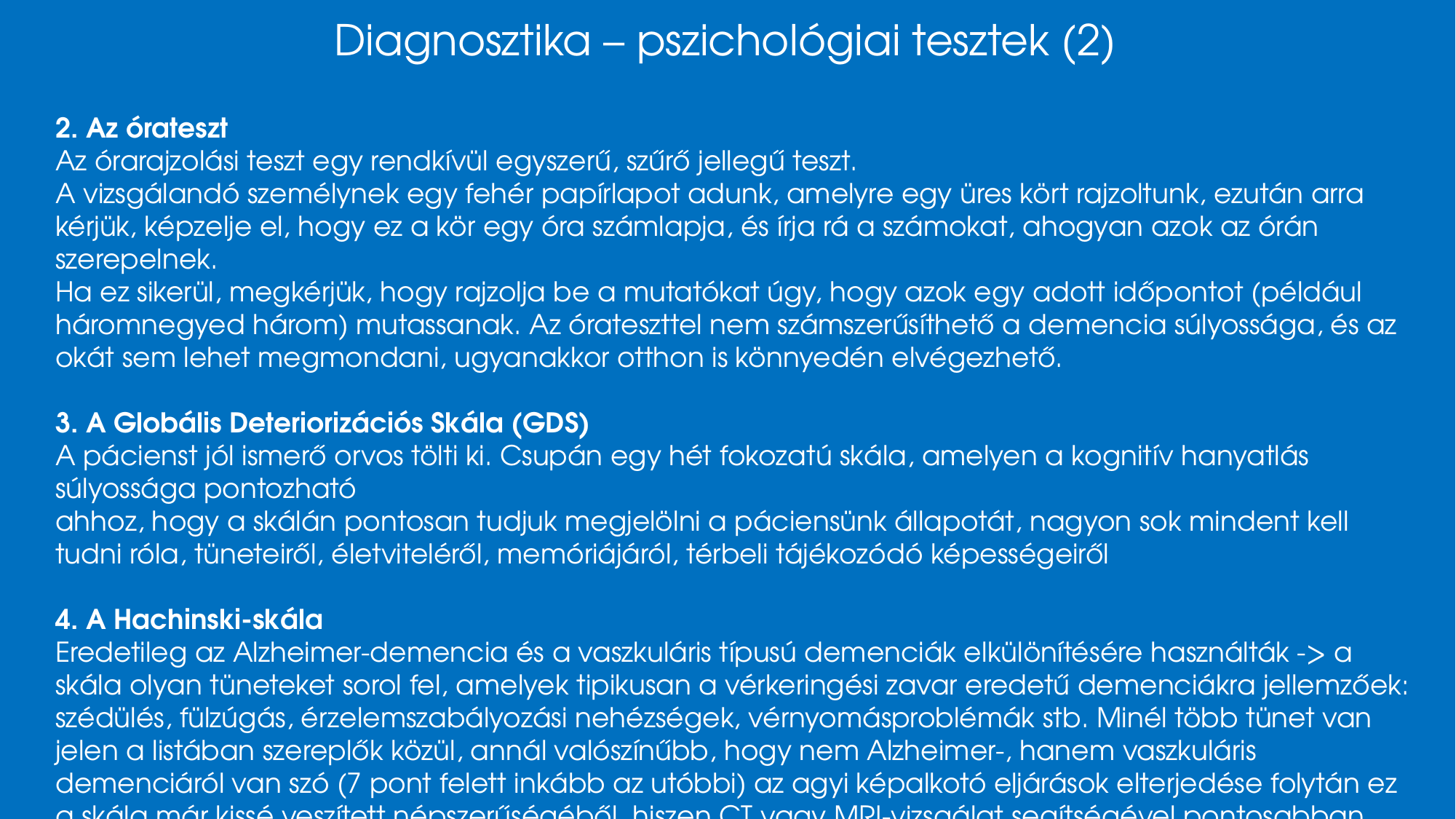

Diagnosztika – pszichológiai tesztek (2)
21
2. Az órateszt
Az órarajzolási teszt egy rendkívül egyszerű, szűrő jellegű teszt.
A vizsgálandó személynek egy fehér papírlapot adunk, amelyre egy üres kört rajzoltunk, ezután arra kérjük, képzelje el, hogy ez a kör egy óra számlapja, és írja rá a számokat, ahogyan azok az órán szerepelnek.
Ha ez sikerül, megkérjük, hogy rajzolja be a mutatókat úgy, hogy azok egy adott időpontot (például háromnegyed három) mutassanak. Az órateszttel nem számszerűsíthető a demencia súlyossága, és az okát sem lehet megmondani, ugyanakkor otthon is könnyedén elvégezhető.

3. A Globális Deteriorizációs Skála (GDS)
A pácienst jól ismerő orvos tölti ki. Csupán egy hét fokozatú skála, amelyen a kognitív hanyatlás súlyossága pontozható
ahhoz, hogy a skálán pontosan tudjuk megjelölni a páciensünk állapotát, nagyon sok mindent kell tudni róla, tüneteiről, életviteléről, memóriájáról, térbeli tájékozódó képességeiről

4. A Hachinski-skála
Eredetileg az Alzheimer-demencia és a vaszkuláris típusú demenciák elkülönítésére használták -> a skála olyan tüneteket sorol fel, amelyek tipikusan a vérkeringési zavar eredetű demenciákra jellemzőek: szédülés, fülzúgás, érzelemszabályozási nehézségek, vérnyomásproblémák stb. Minél több tünet van jelen a listában szereplők közül, annál valószínűbb, hogy nem Alzheimer-, hanem vaszkuláris demenciáról van szó (7 pont felett inkább az utóbbi) az agyi képalkotó eljárások elterjedése folytán ez a skála már kissé veszített népszerűségéből, hiszen CT vagy MRI-vizsgálat segítségével pontosabban feltérképezhető, van-e a páciensnek keringési zavara, vaszkuláris eredetű agyi sérülése, vagy nincsen → a tesztet ma már inkább csak gyors tájékozódásra használják.